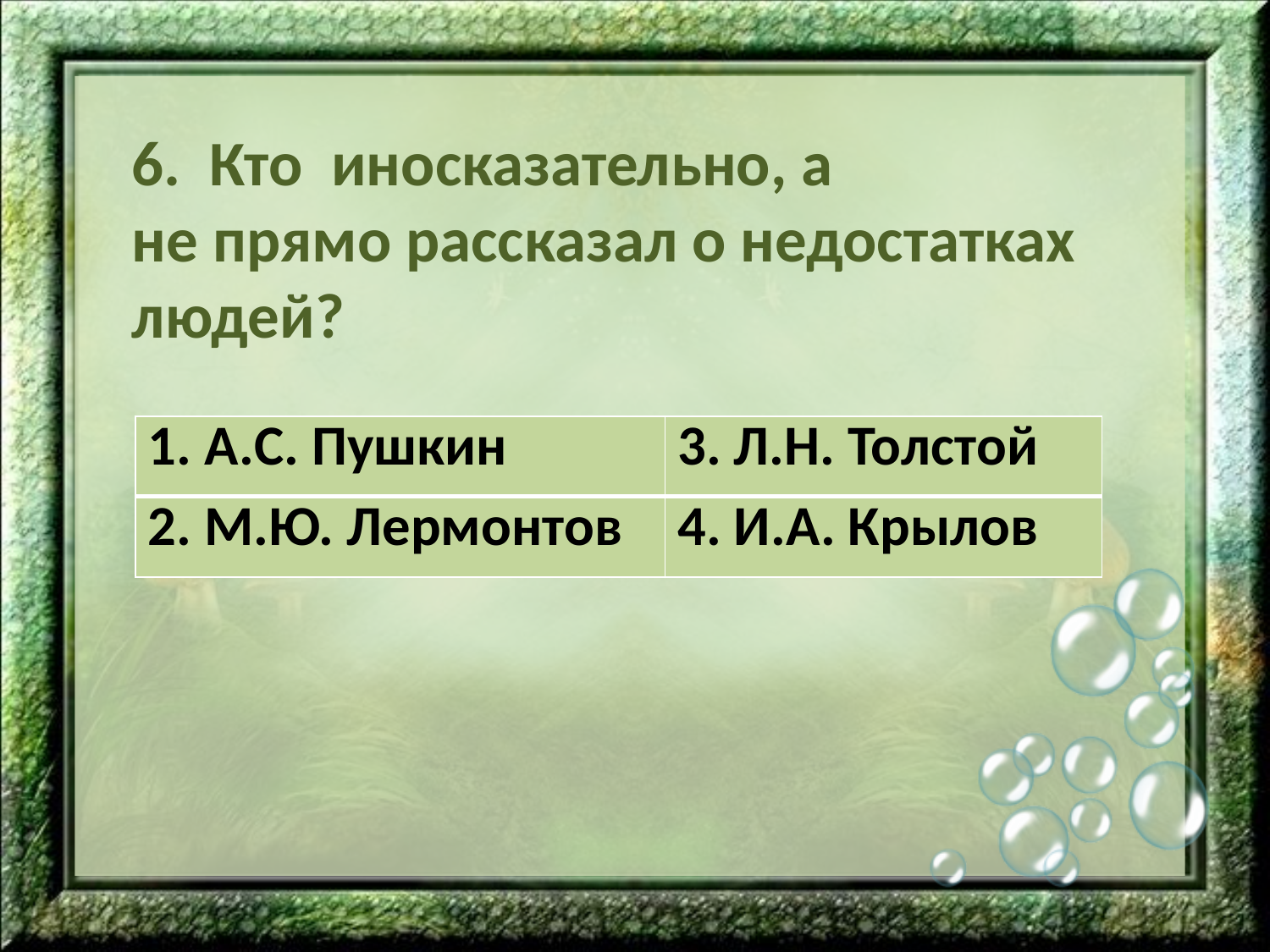

6.  Кто  иносказательно, а
не прямо рассказал о недостатках
людей?
| 1. А.С. Пушкин | 3. Л.Н. Толстой |
| --- | --- |
| 2. М.Ю. Лермонтов | 4. И.А. Крылов |